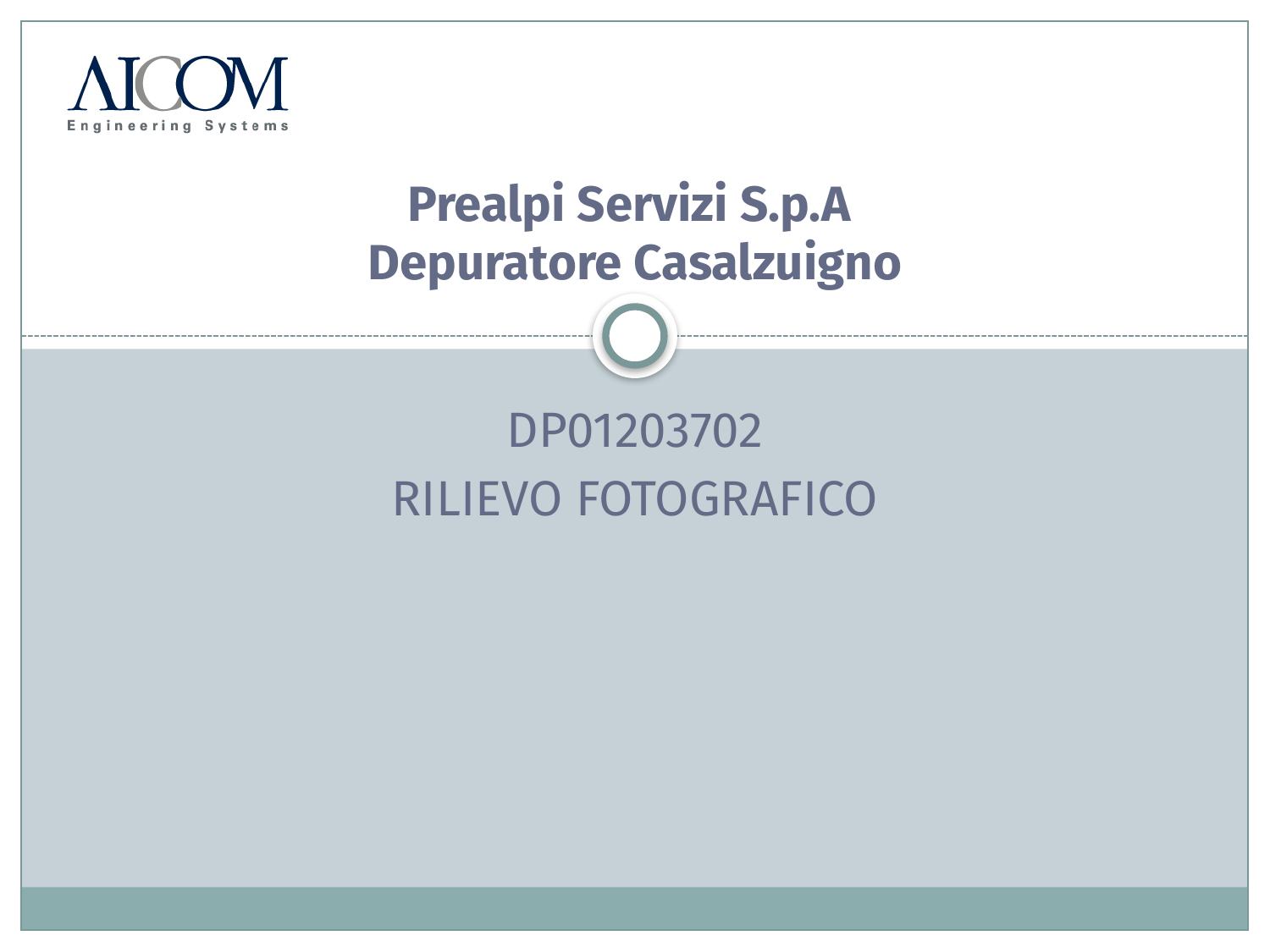

# Prealpi Servizi S.p.A Depuratore Casalzuigno
DP01203702
Rilievo fotografico